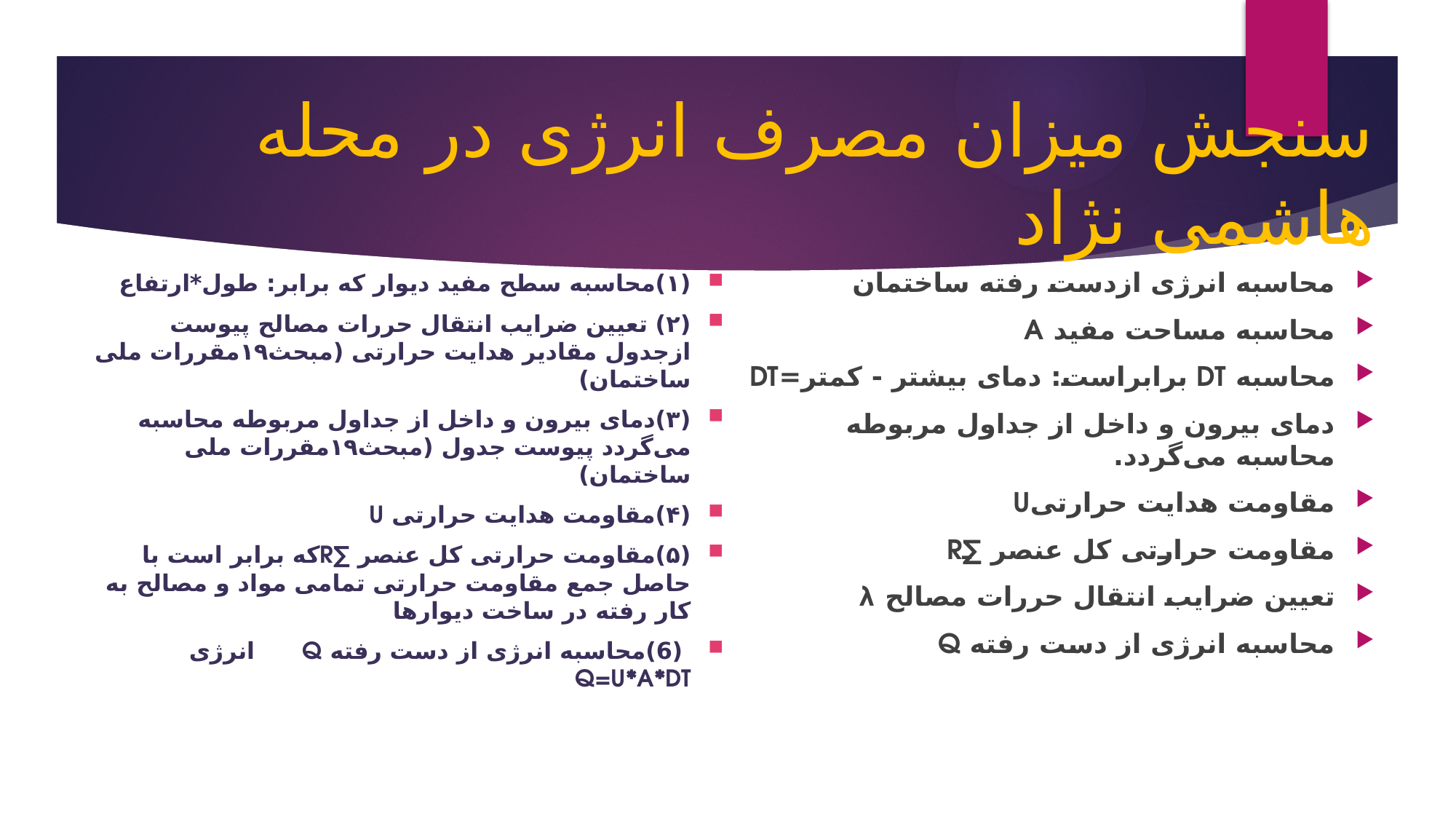

# سنجش میزان مصرف انرژی در محله هاشمی نژاد
(۱)محاسبه سطح مفید دیوار که برابر: طول*ارتفاع
(۲) تعیین ضرایب انتقال حررات مصالح پیوست ازجدول مقادیر هدایت حرارتی (مبحث۱۹مقررات ملی ساختمان)
(۳)دمای بیرون و داخل از جداول مربوطه محاسبه می‌گردد پیوست جدول (مبحث۱۹مقررات ملی ساختمان)
(۴)مقاومت هدایت حرارتی U
(۵)مقاومت حرارتی کل عنصر ∑Rکه برابر است با حاصل جمع مقاومت حرارتی تمامی مواد و مصالح به کار رفته در ساخت دیوارها
 (6)محاسبه انرژی از دست رفته Q      انرژی Q=U*A*DT
محاسبه انرژی ازدست رفته ساختمان
محاسبه مساحت مفید A
محاسبه DT برابراست: دمای بیشتر - کمتر=DT
دمای بیرون و داخل از جداول مربوطه محاسبه می‌گردد.
مقاومت هدایت حرارتیU
مقاومت حرارتی کل عنصر ∑R
تعیین ضرایب انتقال حررات مصالح λ
محاسبه انرژی از دست رفته Q